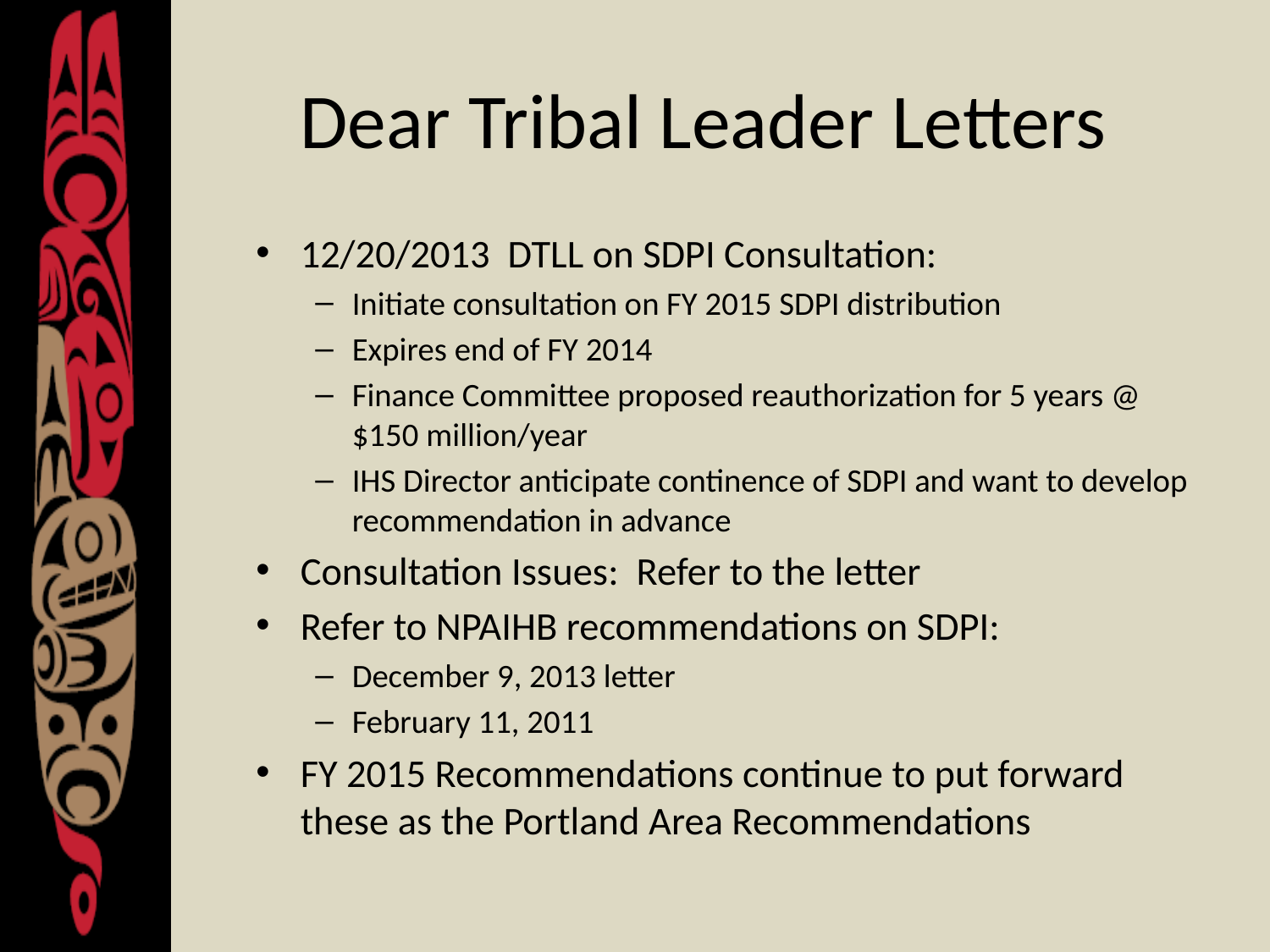

# Dear Tribal Leader Letters
12/20/2013  DTLL on SDPI Consultation:
Initiate consultation on FY 2015 SDPI distribution
Expires end of FY 2014
Finance Committee proposed reauthorization for 5 years @ $150 million/year
IHS Director anticipate continence of SDPI and want to develop recommendation in advance
Consultation Issues:  Refer to the letter
Refer to NPAIHB recommendations on SDPI:
December 9, 2013 letter
February 11, 2011
FY 2015 Recommendations continue to put forward these as the Portland Area Recommendations